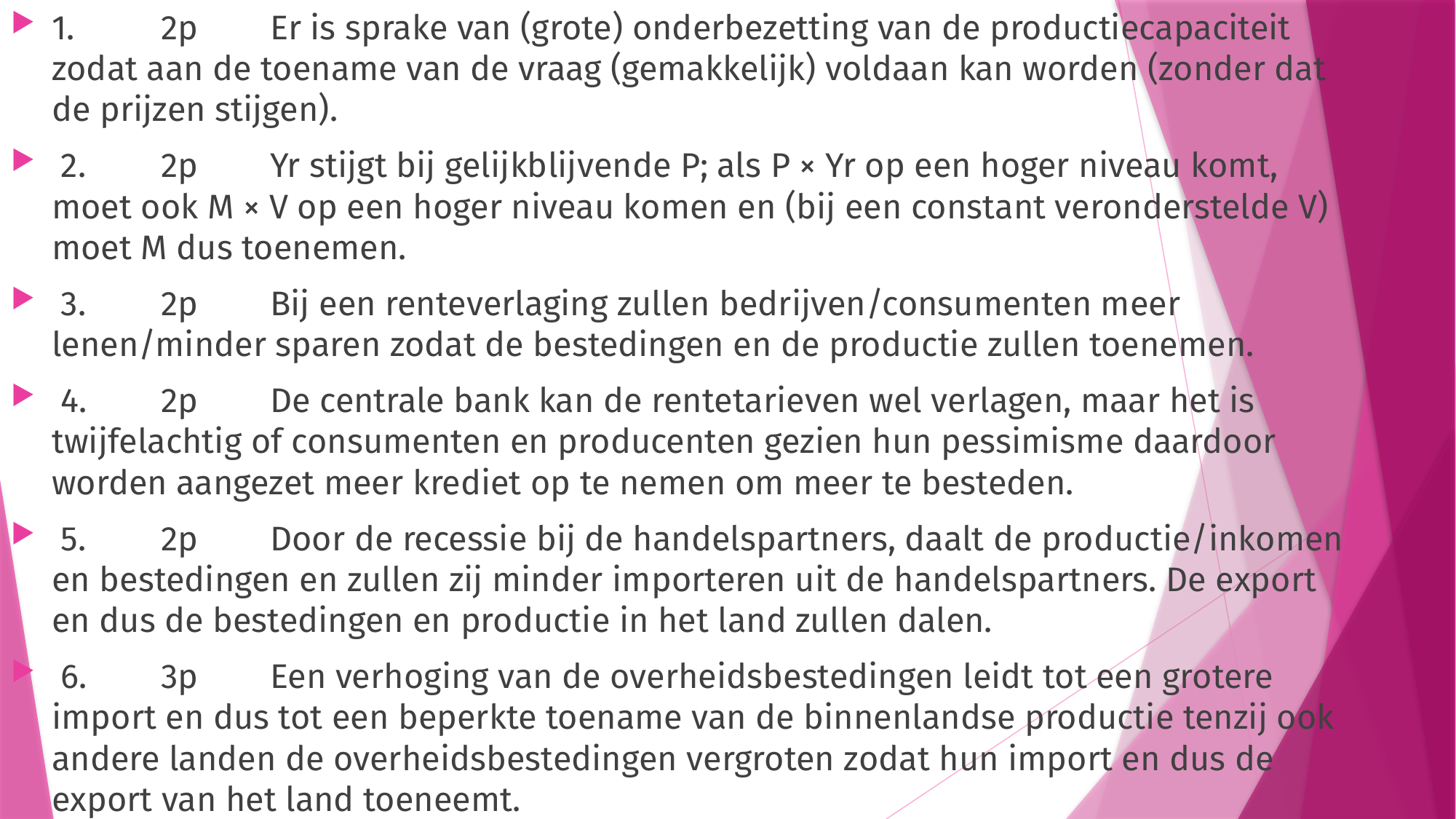

1.	2p	Er is sprake van (grote) onderbezetting van de productiecapaciteit zodat aan de toename van de vraag (gemakkelijk) voldaan kan worden (zonder dat de prijzen stijgen).
 2.	2p	Yr stijgt bij gelijkblijvende P; als P × Yr op een hoger niveau komt, moet ook M × V op een hoger niveau komen en (bij een constant veronderstelde V) moet M dus toenemen.
 3.	2p	Bij een renteverlaging zullen bedrijven/consumenten meer lenen/minder sparen zodat de bestedingen en de productie zullen toenemen.
 4.	2p	De centrale bank kan de rentetarieven wel verlagen, maar het is twijfelachtig of consumenten en producenten gezien hun pessimisme daardoor worden aangezet meer krediet op te nemen om meer te besteden.
 5.	2p	Door de recessie bij de handelspartners, daalt de productie/inkomen en bestedingen en zullen zij minder importeren uit de handelspartners. De export en dus de bestedingen en productie in het land zullen dalen.
 6.	3p	Een verhoging van de overheidsbestedingen leidt tot een grotere import en dus tot een beperkte toename van de binnenlandse productie tenzij ook andere landen de overheidsbestedingen vergroten zodat hun import en dus de export van het land toeneemt.